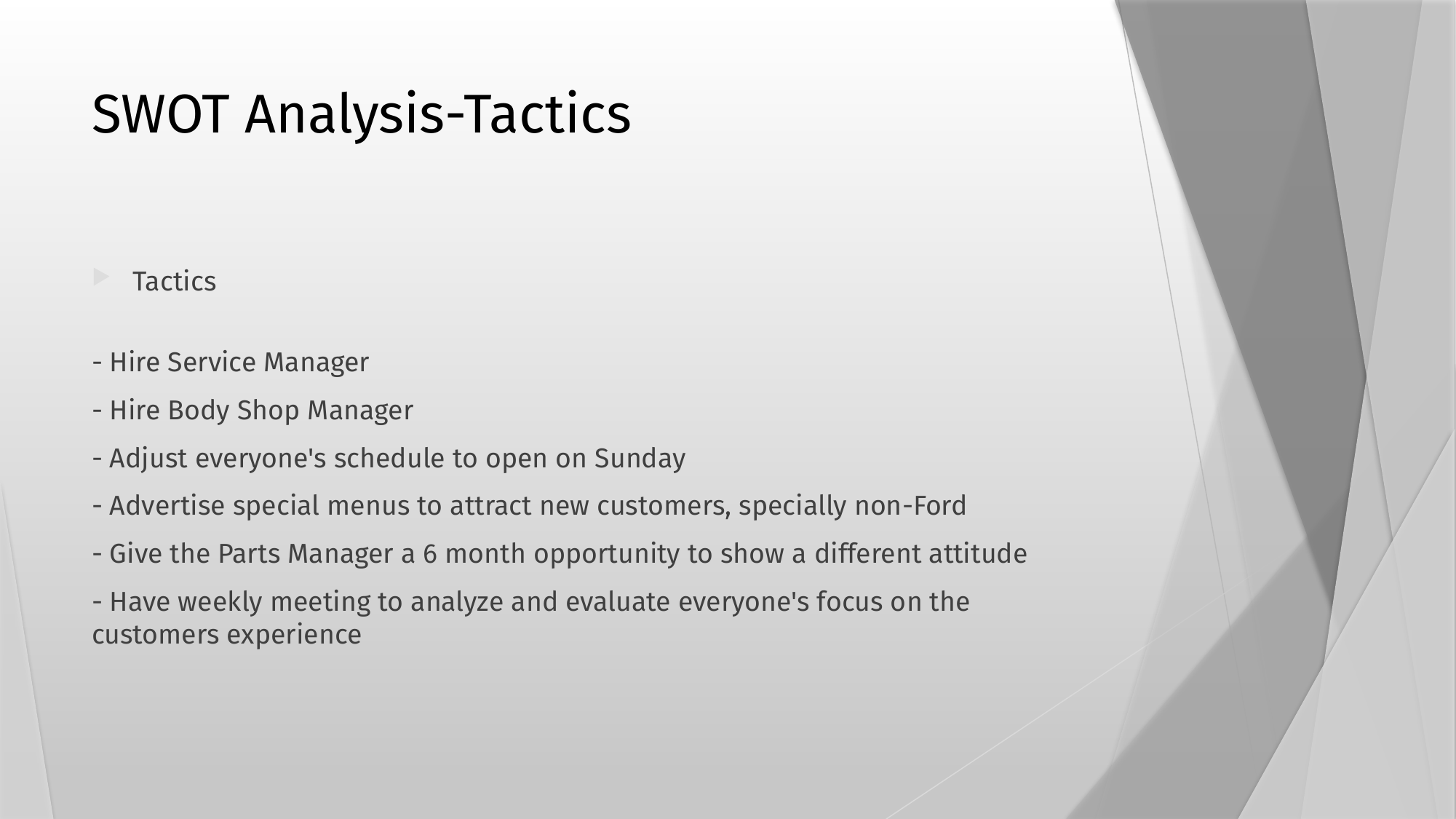

# SWOT Analysis-Tactics
Tactics
- Hire Service Manager
- Hire Body Shop Manager
- Adjust everyone's schedule to open on Sunday
- Advertise special menus to attract new customers, specially non-Ford
- Give the Parts Manager a 6 month opportunity to show a different attitude
- Have weekly meeting to analyze and evaluate everyone's focus on the customers experience